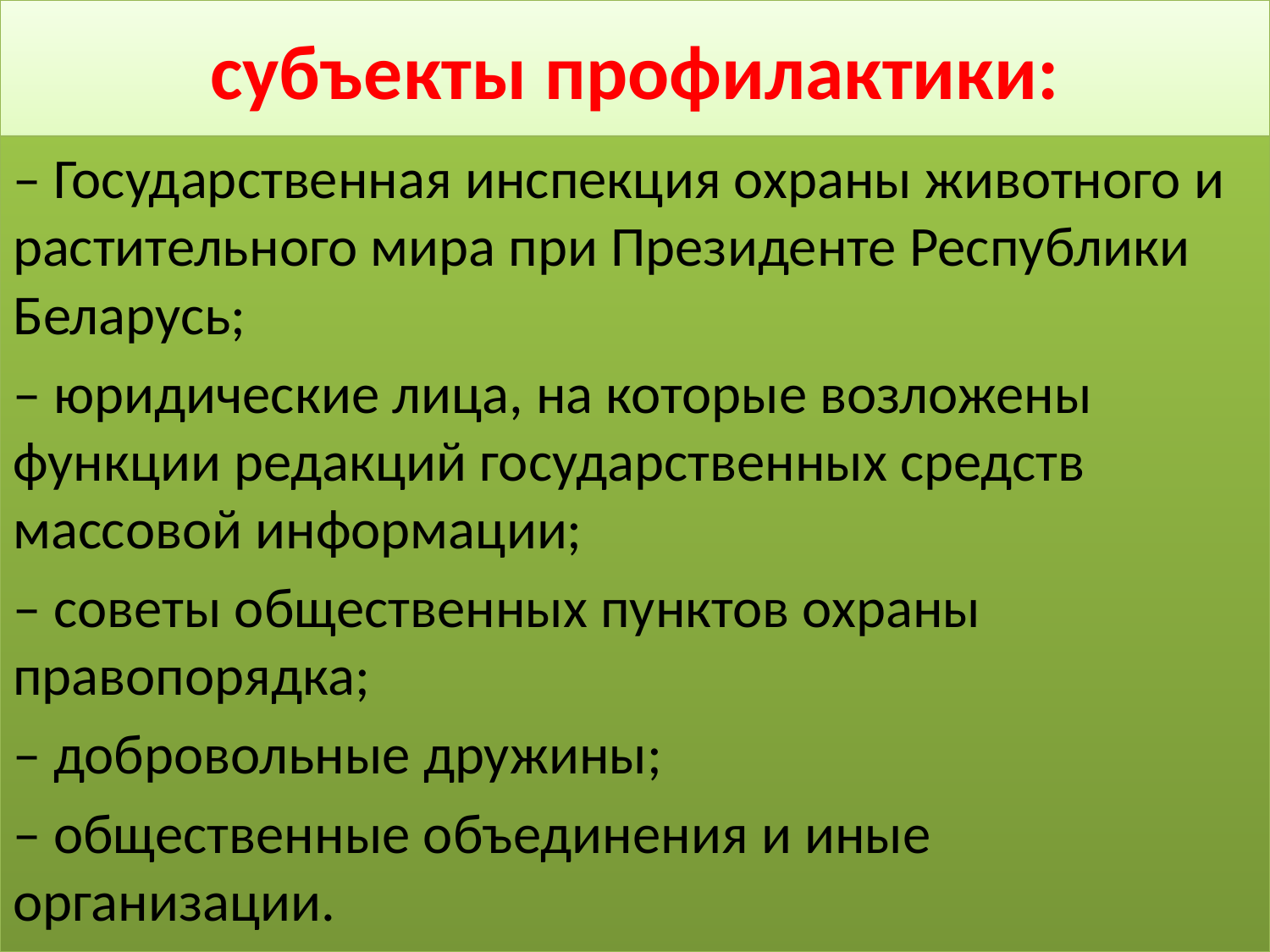

# субъекты профилактики:
– Государственная инспекция охраны животного и растительного мира при Президенте Республики Беларусь;
– юридические лица, на которые возложены функции редакций государственных средств массовой информации;
– советы общественных пунктов охраны правопорядка;
– добровольные дружины;
– общественные объединения и иные организации.

9